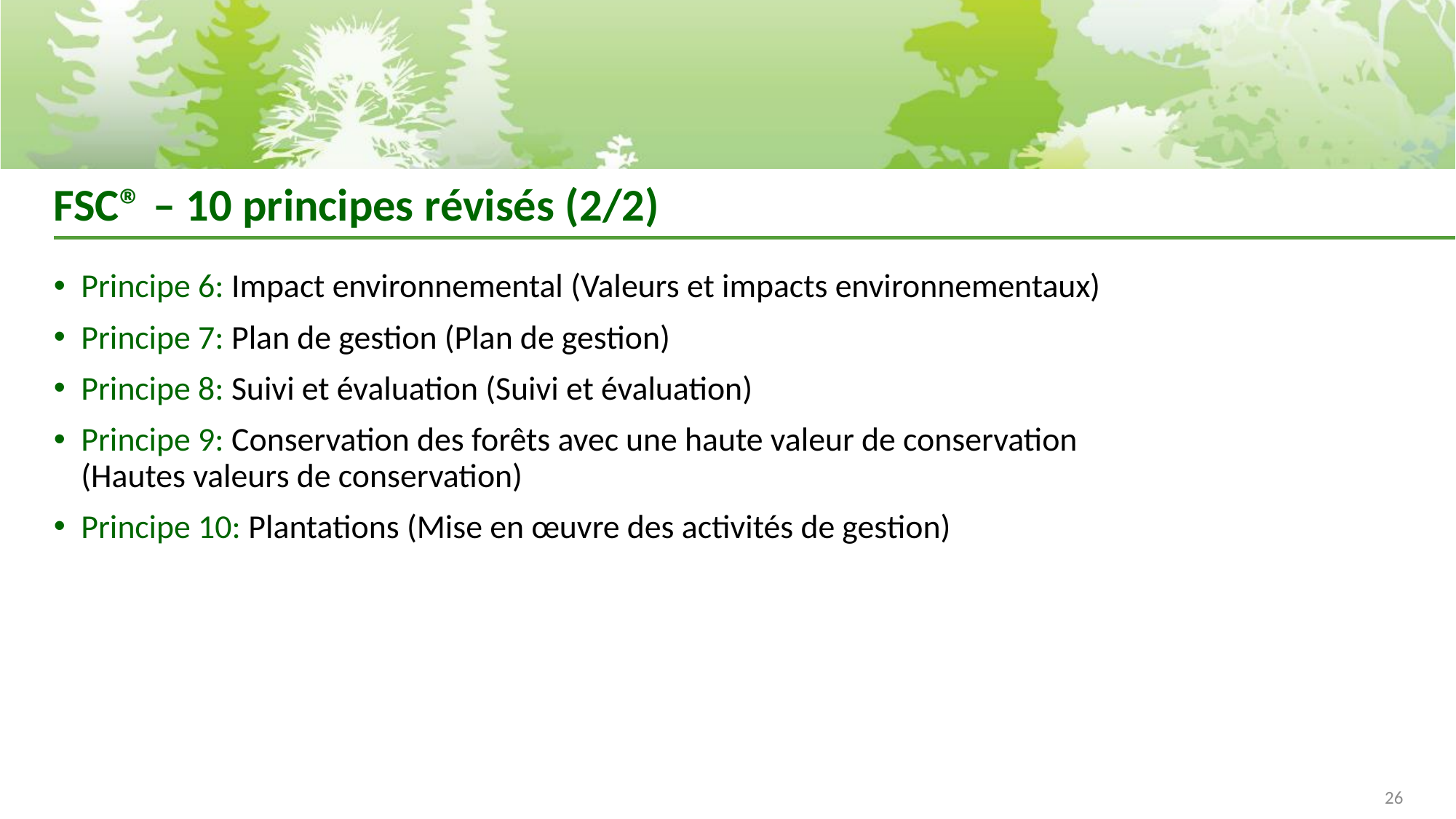

# FSC® – 10 principes révisés (2/2)
Principe 6: Impact environnemental (Valeurs et impacts environnementaux)
Principe 7: Plan de gestion (Plan de gestion)
Principe 8: Suivi et évaluation (Suivi et évaluation)
Principe 9: Conservation des forêts avec une haute valeur de conservation (Hautes valeurs de conservation)
Principe 10: Plantations (Mise en œuvre des activités de gestion)
26